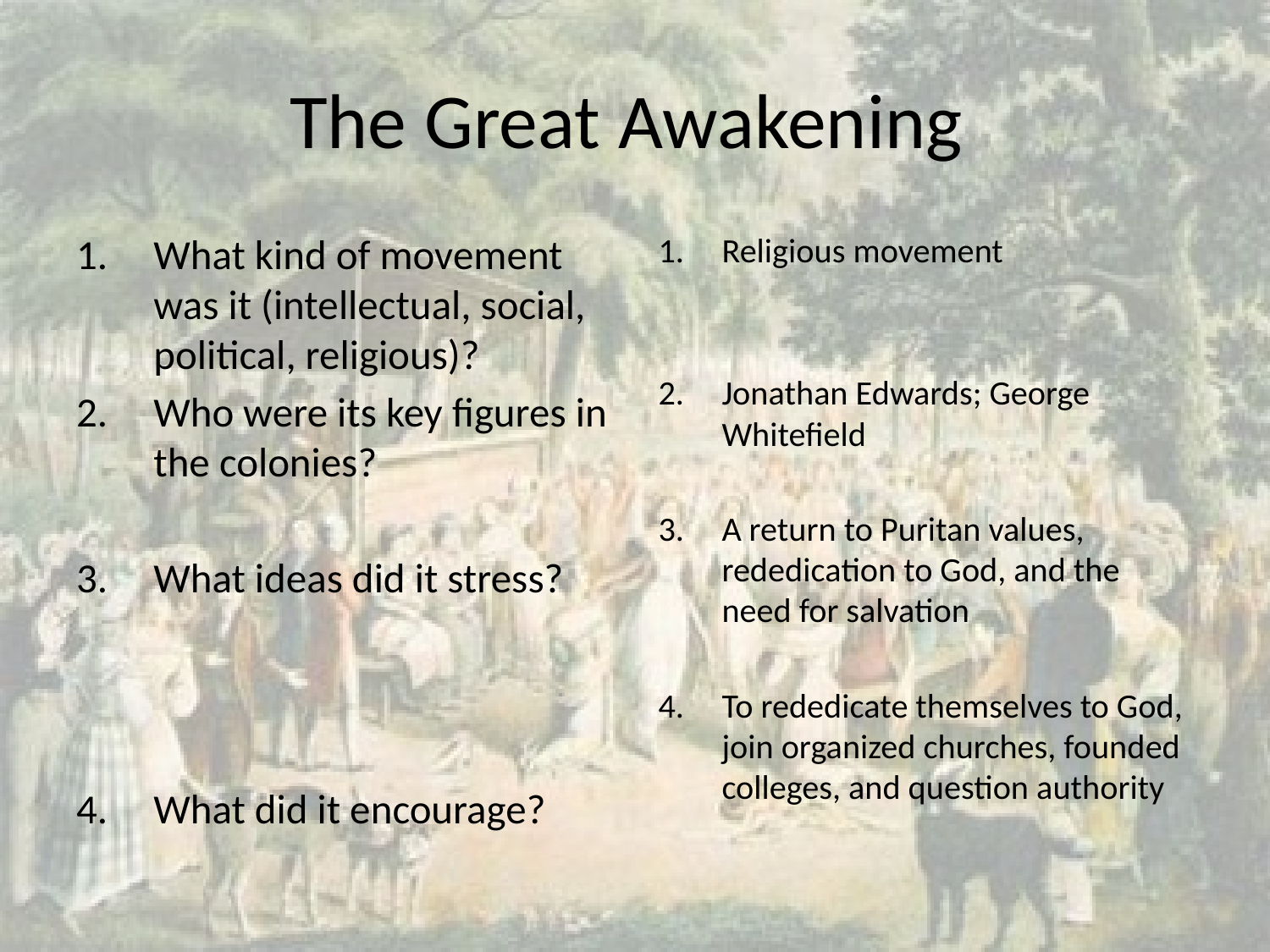

# The Great Awakening
What kind of movement was it (intellectual, social, political, religious)?
Who were its key figures in the colonies?

What ideas did it stress?

What did it encourage?

Religious movement

Jonathan Edwards; George Whitefield

A return to Puritan values, rededication to God, and the need for salvation

To rededicate themselves to God, join organized churches, founded colleges, and question authority